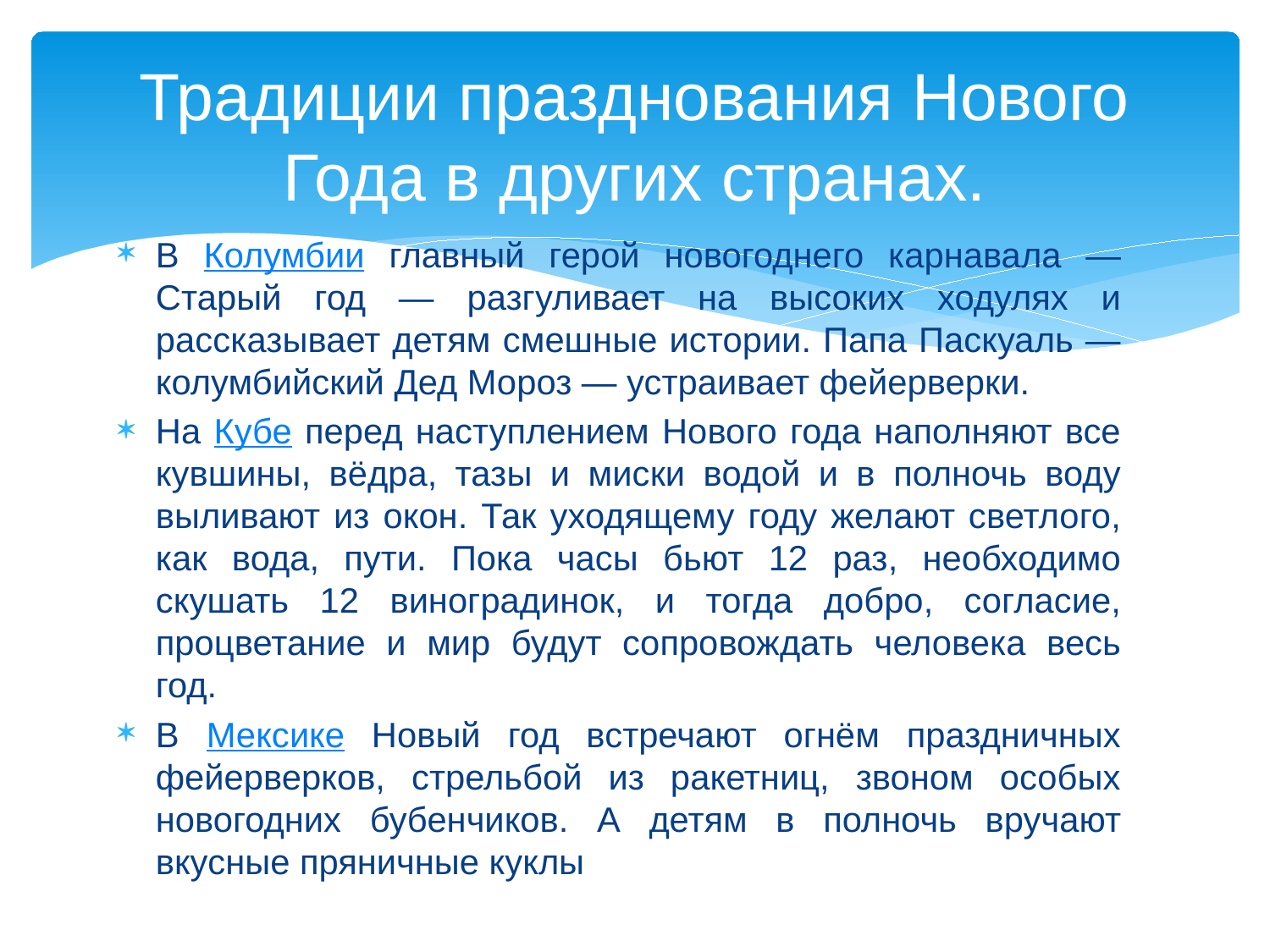

# Традиции празднования Нового Года в других странах.
В Колумбии главный герой новогоднего карнавала — Старый год — разгуливает на высоких ходулях и рассказывает детям смешные истории. Папа Паскуаль — колумбийский Дед Мороз — устраивает фейерверки.
На Кубе перед наступлением Нового года наполняют все кувшины, вёдра, тазы и миски водой и в полночь воду выливают из окон. Так уходящему году желают светлого, как вода, пути. Пока часы бьют 12 раз, необходимо скушать 12 виноградинок, и тогда добро, согласие, процветание и мир будут сопровождать человека весь год.
В Мексике Новый год встречают огнём праздничных фейерверков, стрельбой из ракетниц, звоном особых новогодних бубенчиков. А детям в полночь вручают вкусные пряничные куклы